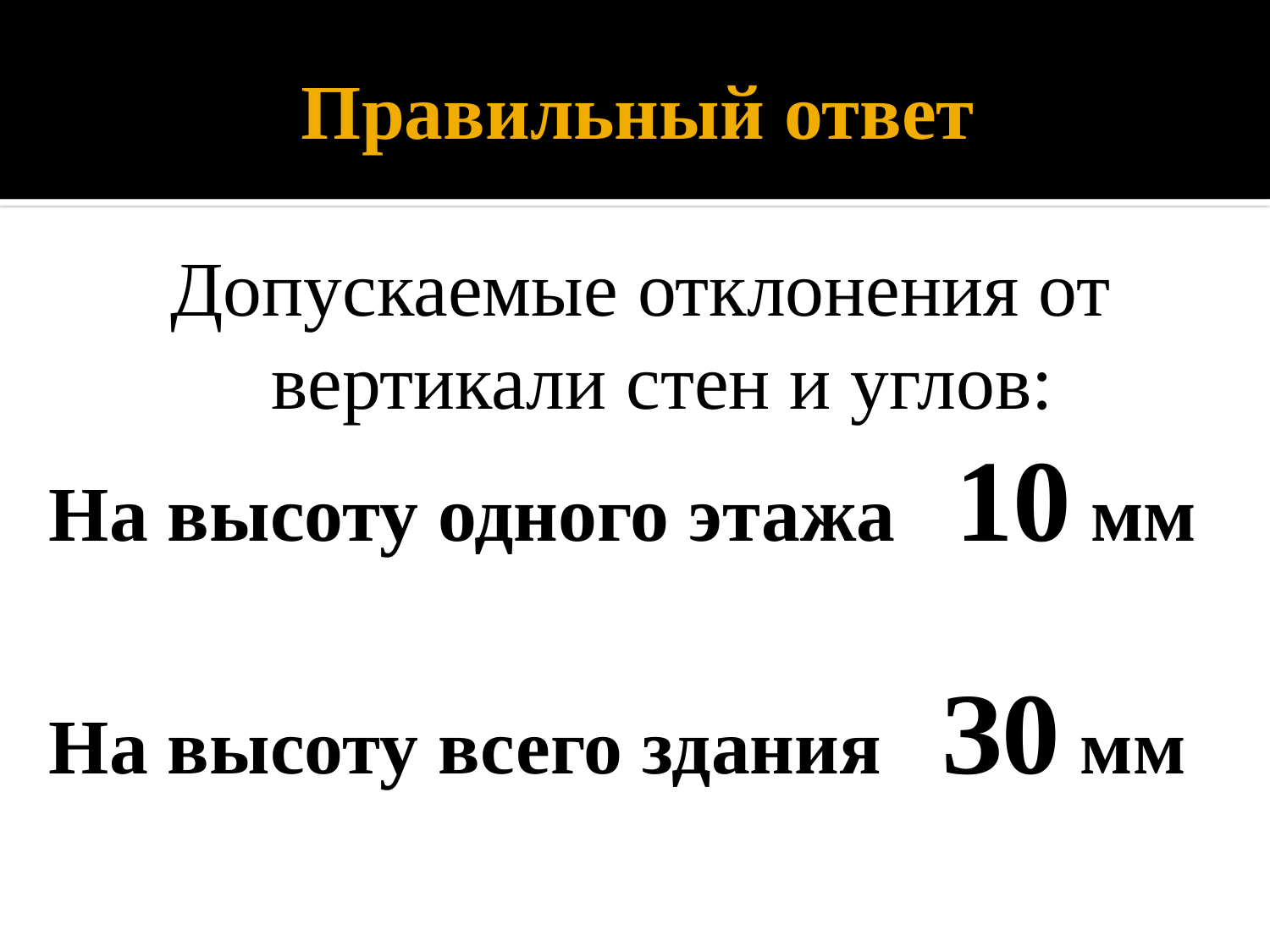

# Правильный ответ
Допускаемые отклонения от вертикали стен и углов:
На высоту одного этажа   10 мм

На высоту всего здания   З0 мм